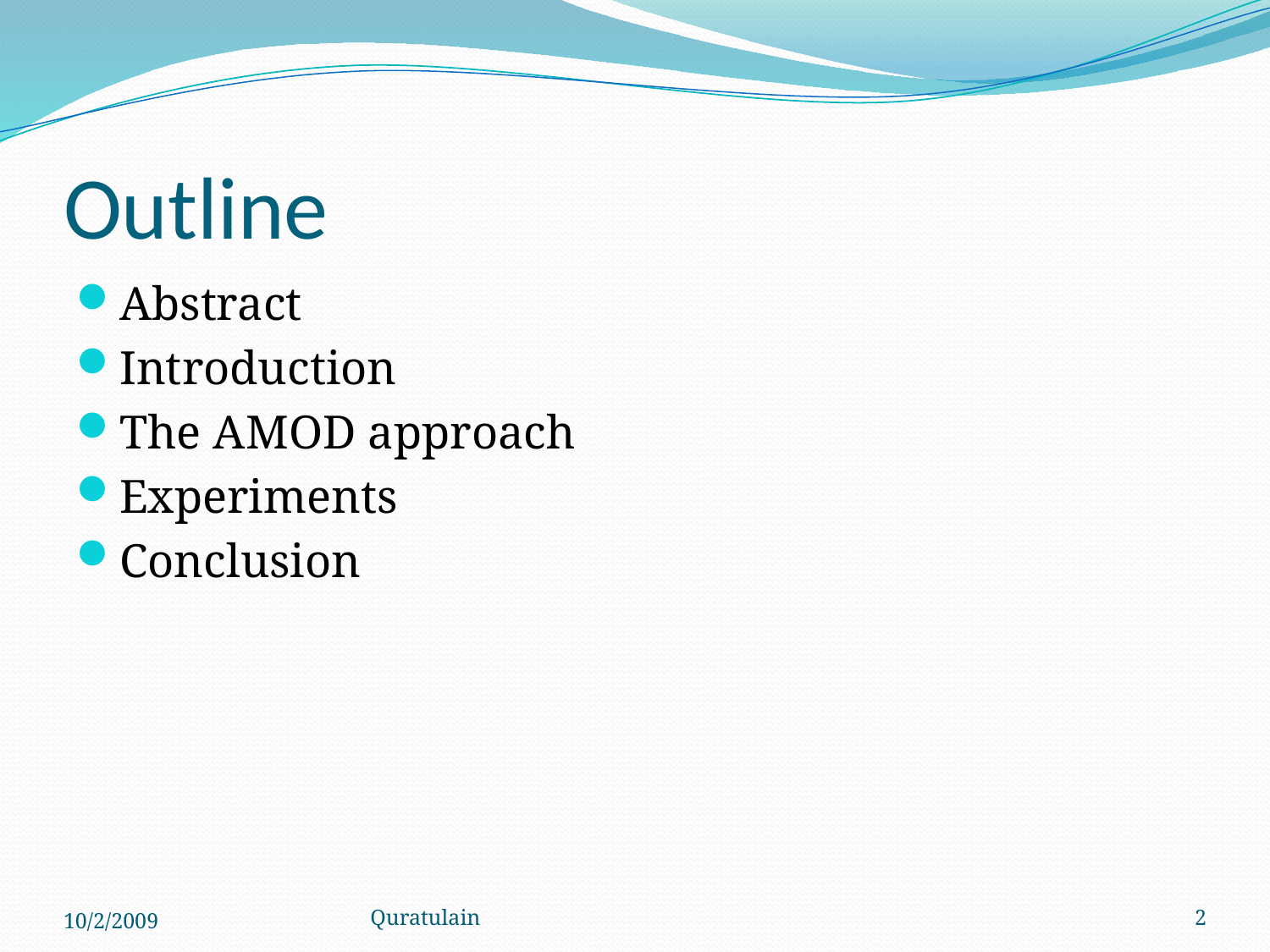

# Outline
Abstract
Introduction
The AMOD approach
Experiments
Conclusion
10/2/2009
Quratulain
2